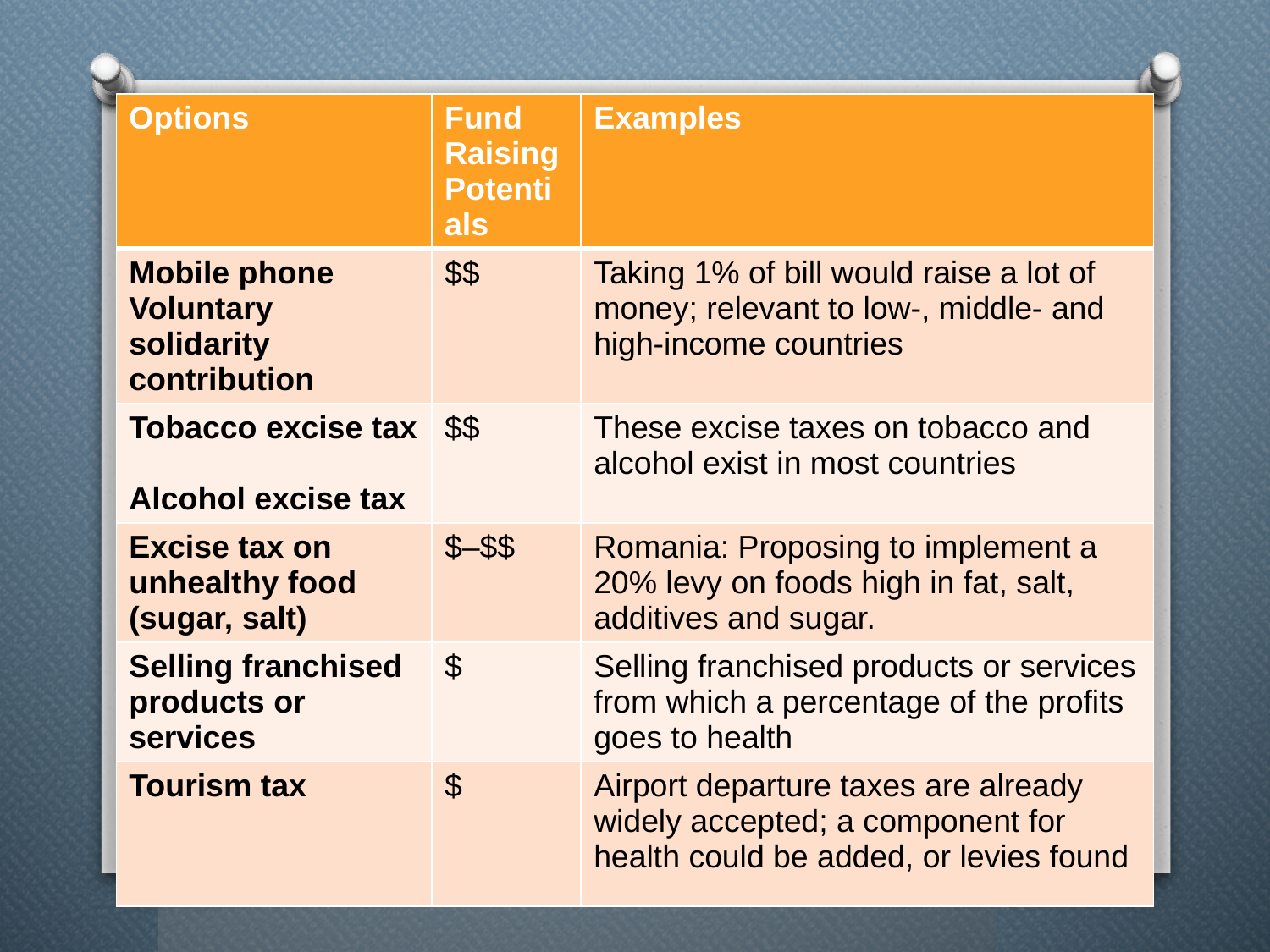

| Options | Fund Raising Potentials | Examples |
| --- | --- | --- |
| Mobile phone Voluntary solidarity contribution | $$ | Taking 1% of bill would raise a lot of money; relevant to low-, middle- and high-income countries |
| Tobacco excise tax Alcohol excise tax | $$ | These excise taxes on tobacco and alcohol exist in most countries |
| Excise tax on unhealthy food (sugar, salt) | $–$$ | Romania: Proposing to implement a 20% levy on foods high in fat, salt, additives and sugar. |
| Selling franchised products or services | $ | Selling franchised products or services from which a percentage of the profits goes to health |
| Tourism tax | $ | Airport departure taxes are already widely accepted; a component for health could be added, or levies found |